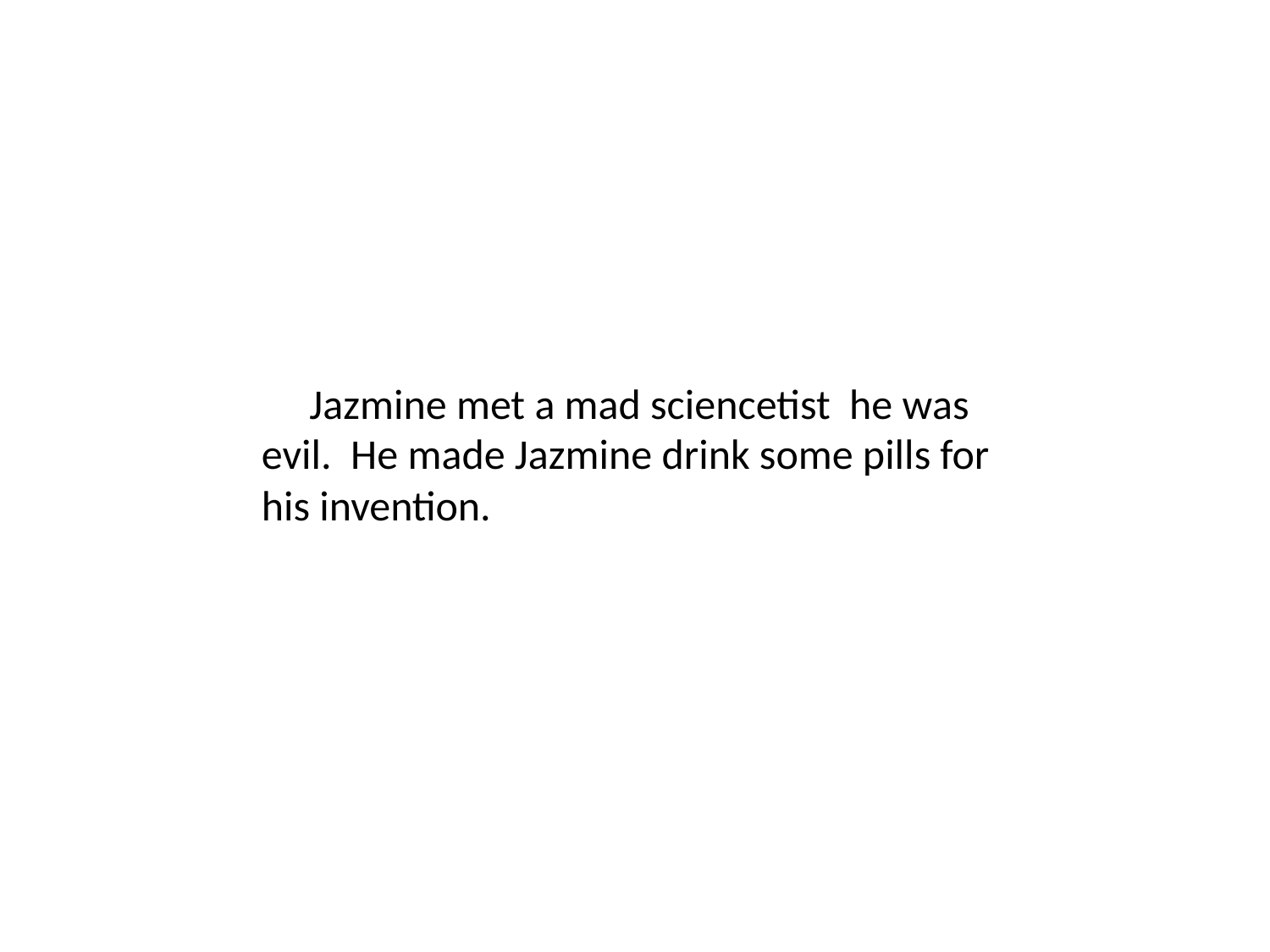

Jazmine met a mad sciencetist  he was evil.  He made Jazmine drink some pills for his invention.